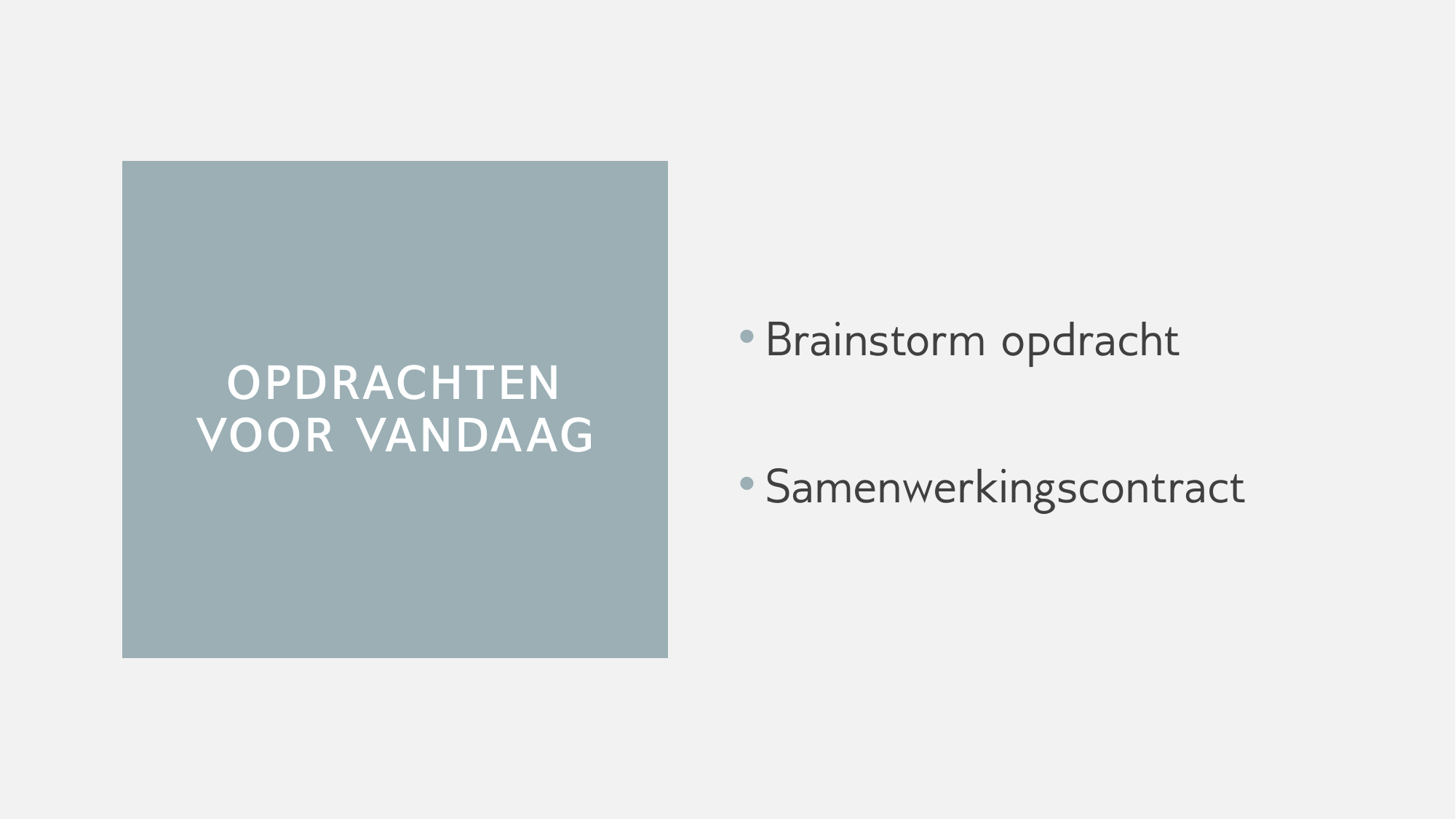

Brainstorm opdracht

Samenwerkingscontract
# Opdrachten voor vandaag